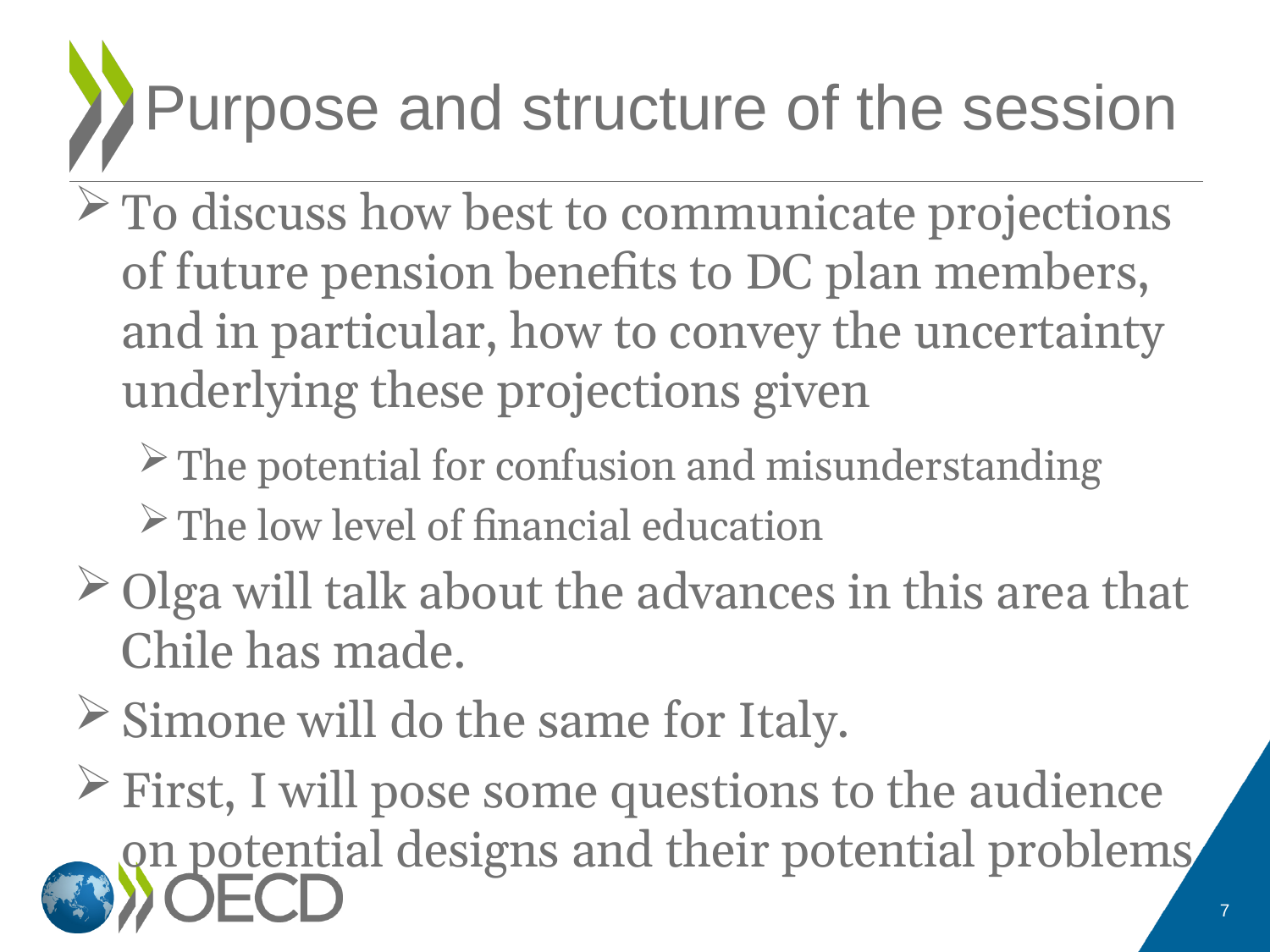

# Purpose and structure of the session
To discuss how best to communicate projections of future pension benefits to DC plan members, and in particular, how to convey the uncertainty underlying these projections given
The potential for confusion and misunderstanding
The low level of financial education
Olga will talk about the advances in this area that Chile has made.
Simone will do the same for Italy.
First, I will pose some questions to the audience on potential designs and their potential problems
7